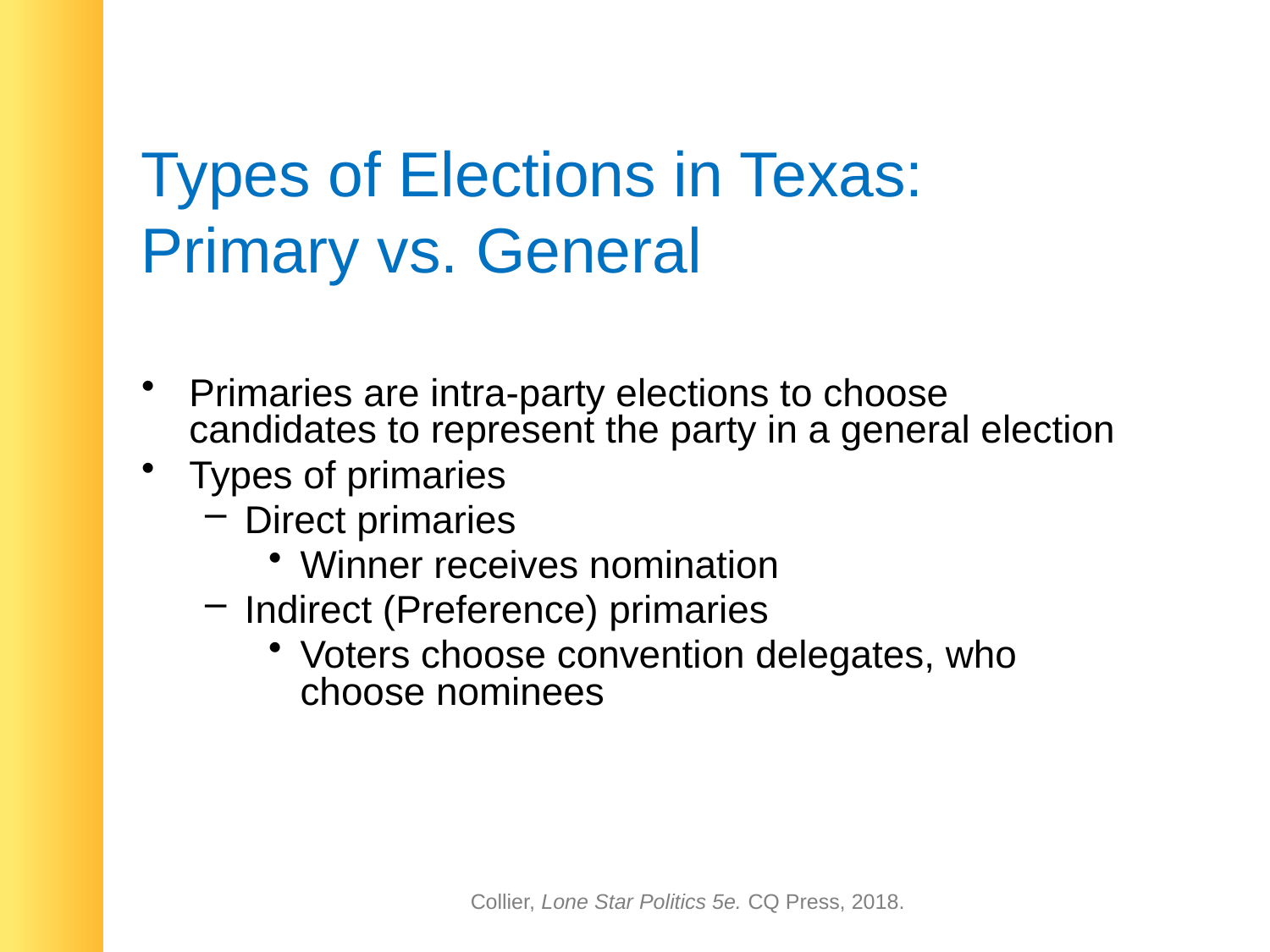

# Types of Elections in Texas: Primary vs. General
Primaries are intra-party elections to choose candidates to represent the party in a general election
Types of primaries
Direct primaries
Winner receives nomination
Indirect (Preference) primaries
Voters choose convention delegates, who choose nominees
Collier, Lone Star Politics 5e. CQ Press, 2018.